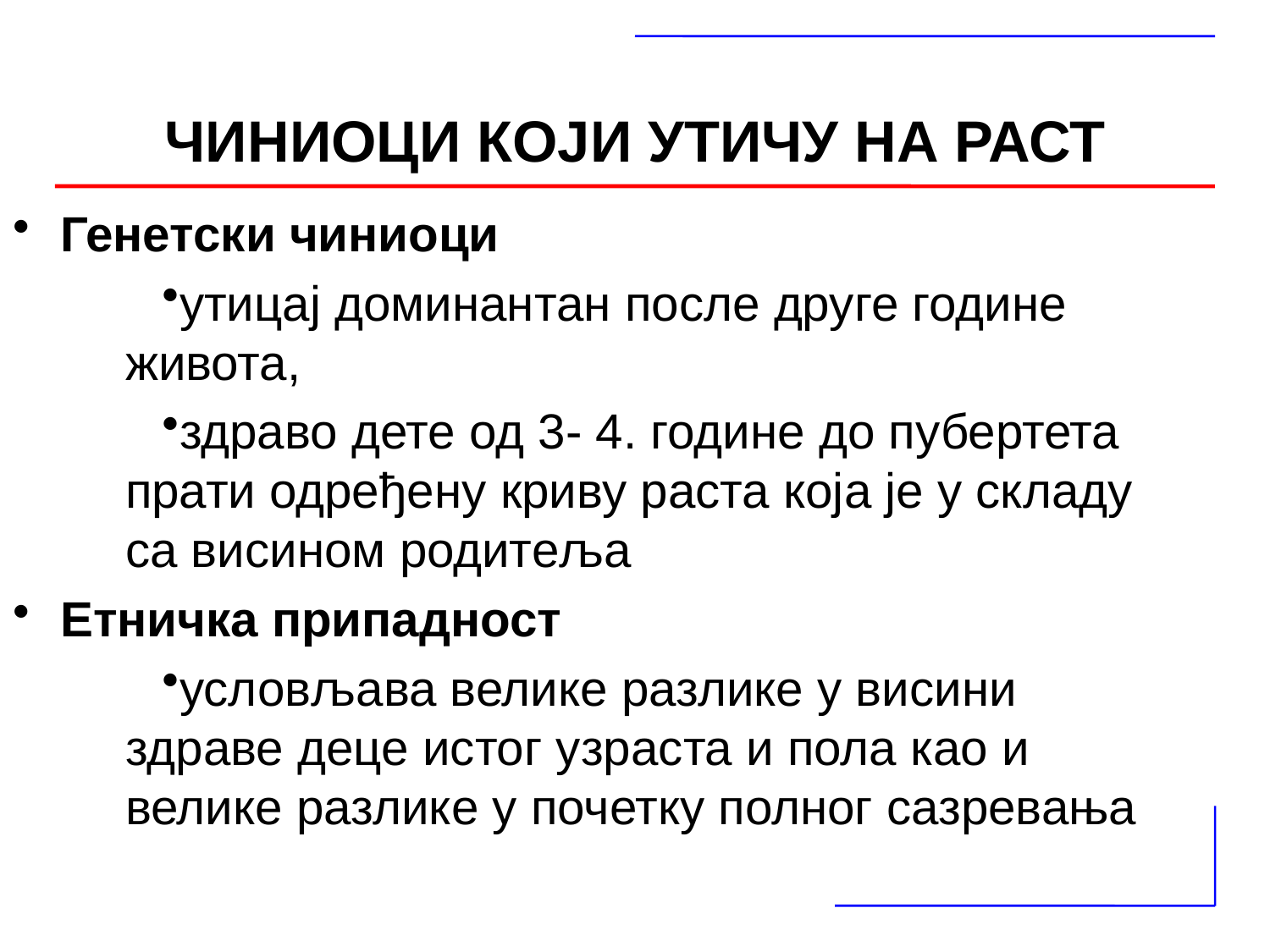

# ЧИНИОЦИ КОЈИ УТИЧУ НА РАСТ
Генетски чиниоци
утицај доминантан после друге године живота,
здраво дете од 3- 4. године до пубертета прати одређену криву раста која је у складу са висином родитеља
Етничка припадност
условљава велике разлике у висини здраве деце истог узраста и пола као и велике разлике у почетку полног сазревања